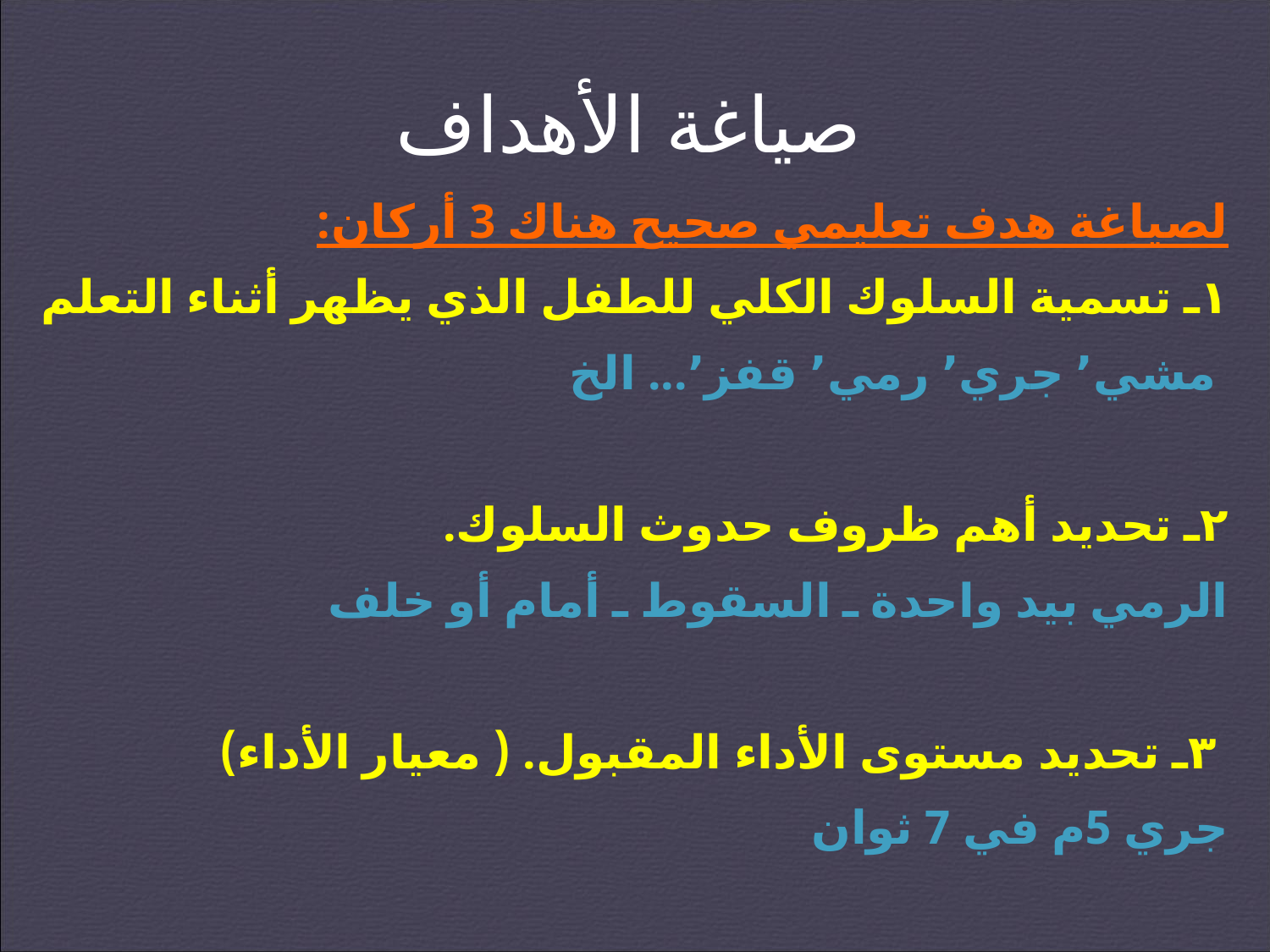

صياغة الأهداف
لصياغة هدف تعليمي صحيح هناك 3 أركان:
١ـ تسمية السلوك الكلي للطفل الذي يظهر أثناء التعلم
 مشي٬ جري٬ رمي٬ قفز٬... الخ

٢ـ تحديد أهم ظروف حدوث السلوك.
الرمي بيد واحدة ـ السقوط ـ أمام أو خلف

 ٣ـ تحديد مستوى الأداء المقبول. ( معيار الأداء)
جري 5م في 7 ثوان